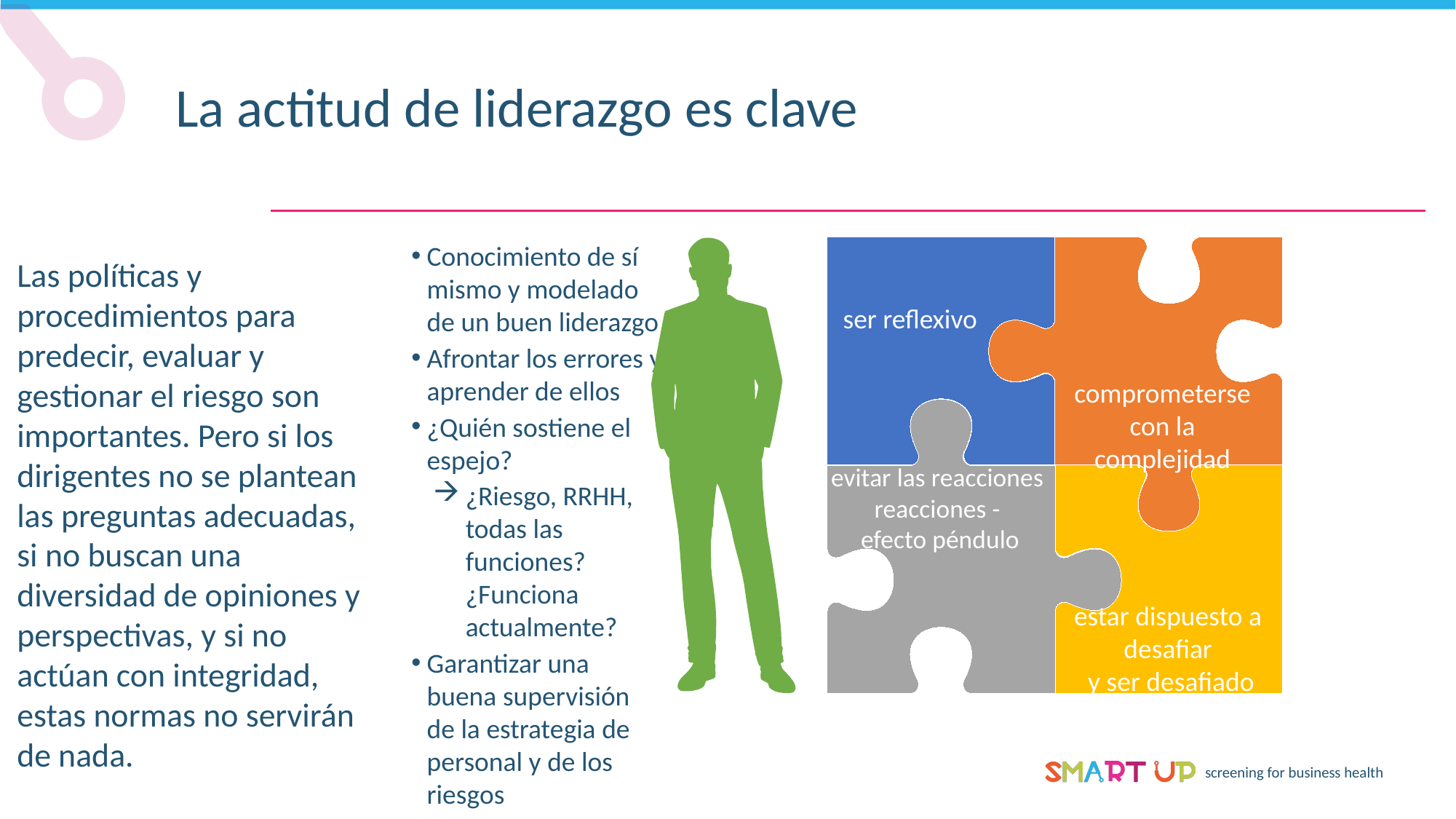

La actitud de liderazgo es clave
Conocimiento de sí mismo y modelado de un buen liderazgo
Afrontar los errores y aprender de ellos
¿Quién sostiene el espejo?
¿Riesgo, RRHH, todas las funciones?
¿Funciona actualmente?
Garantizar una buena supervisión de la estrategia de personal y de los riesgos
¿Percepción y capacidad de las personas en el consejo de administración?

Las políticas y procedimientos para predecir, evaluar y gestionar el riesgo son importantes. Pero si los dirigentes no se plantean las preguntas adecuadas, si no buscan una diversidad de opiniones y perspectivas, y si no actúan con integridad, estas normas no servirán de nada.
ser reflexivo
comprometerse con la complejidad

evitar las reacciones
reacciones -
efecto péndulo

estar dispuesto a desafiar
 y ser desafiado